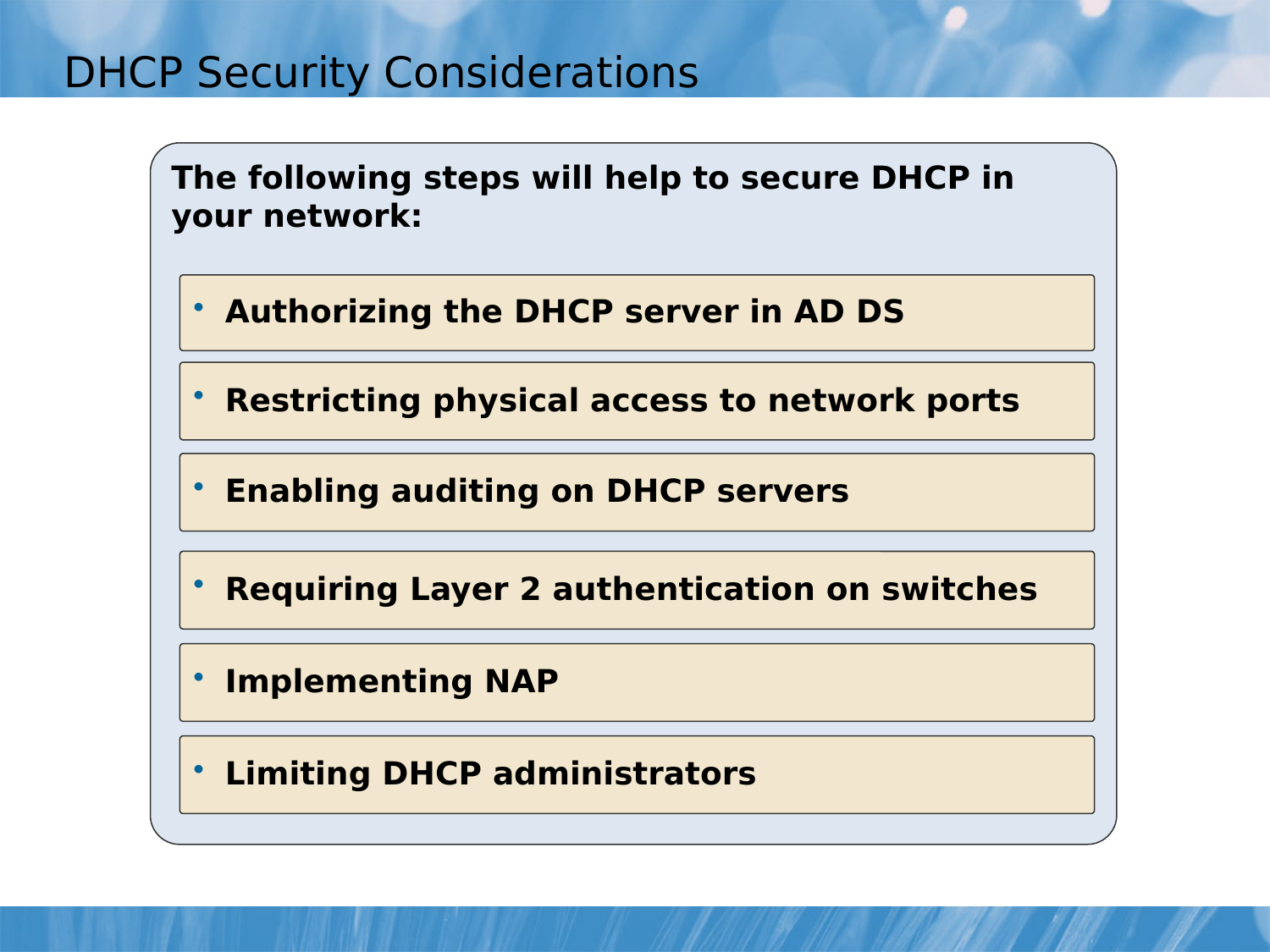

# DHCP Security Considerations
The following steps will help to secure DHCP in your network:

Authorizing the DHCP server in AD DS
Restricting physical access to network ports
Enabling auditing on DHCP servers
Requiring Layer 2 authentication on switches
Implementing NAP
Limiting DHCP administrators